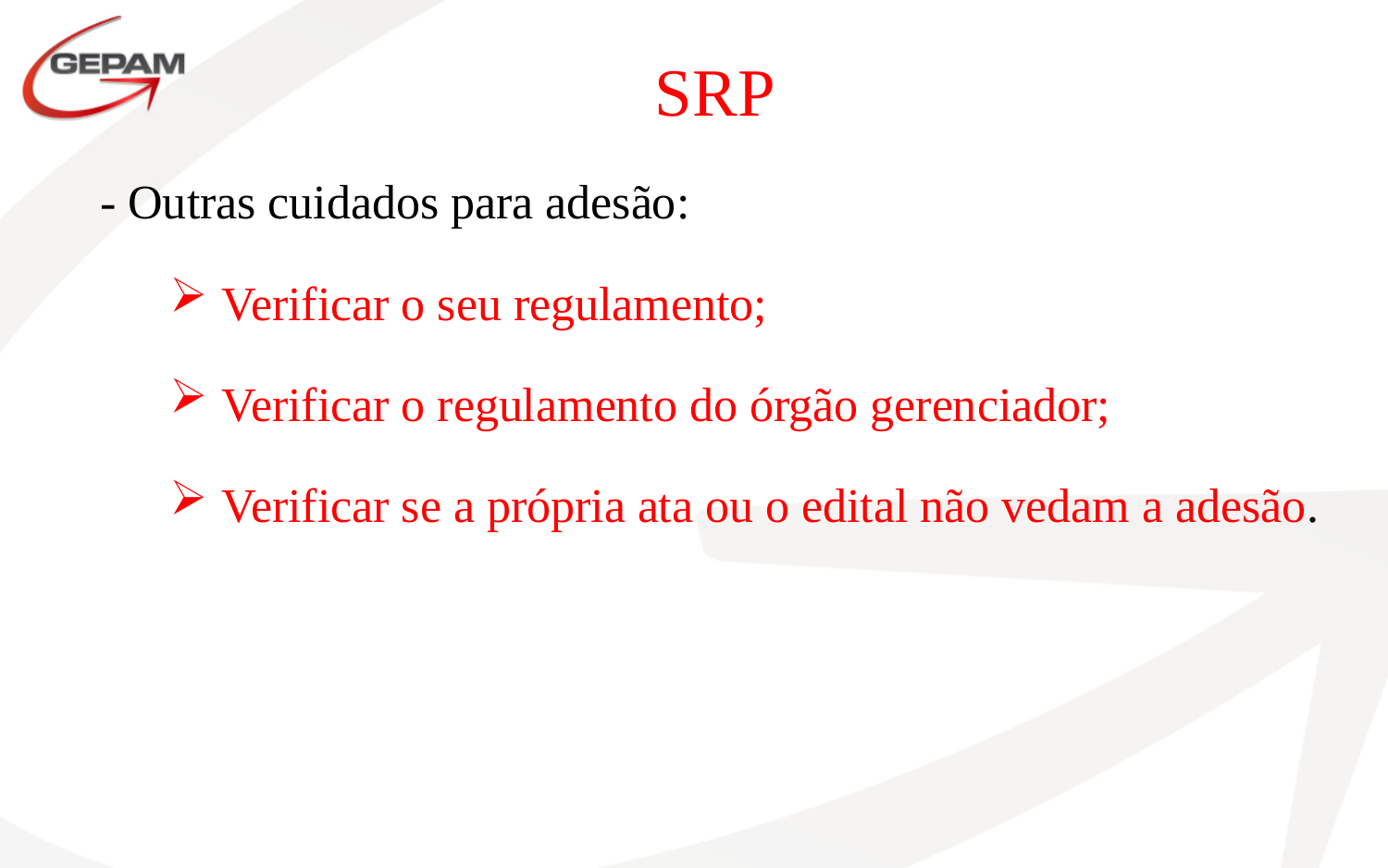

SRP

- Outras cuidados para adesão:
Verificar o seu regulamento;
Verificar o regulamento do órgão gerenciador;
Verificar se a própria ata ou o edital não vedam a adesão.